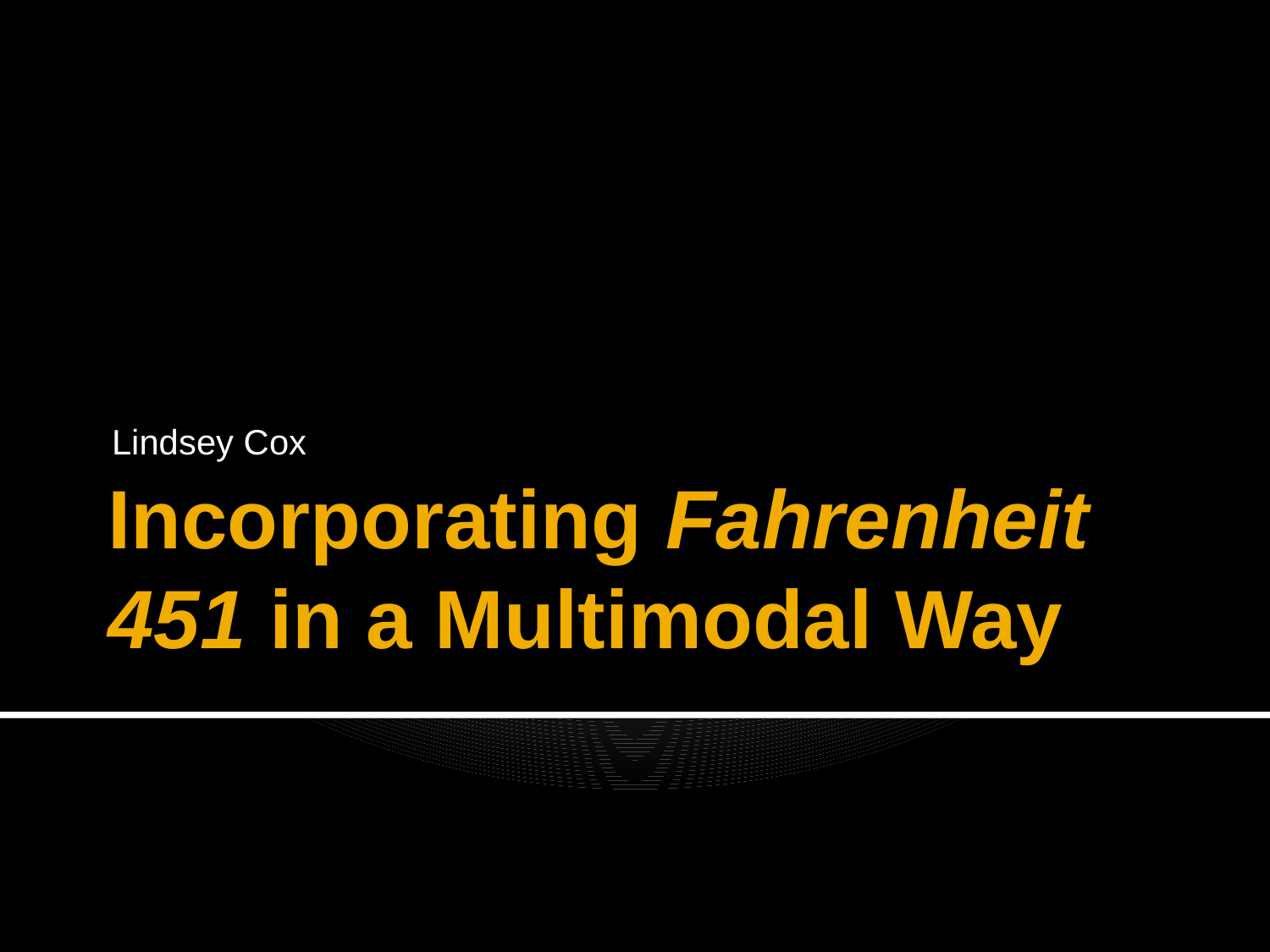

Lindsey Cox
# Incorporating Fahrenheit 451 in a Multimodal Way